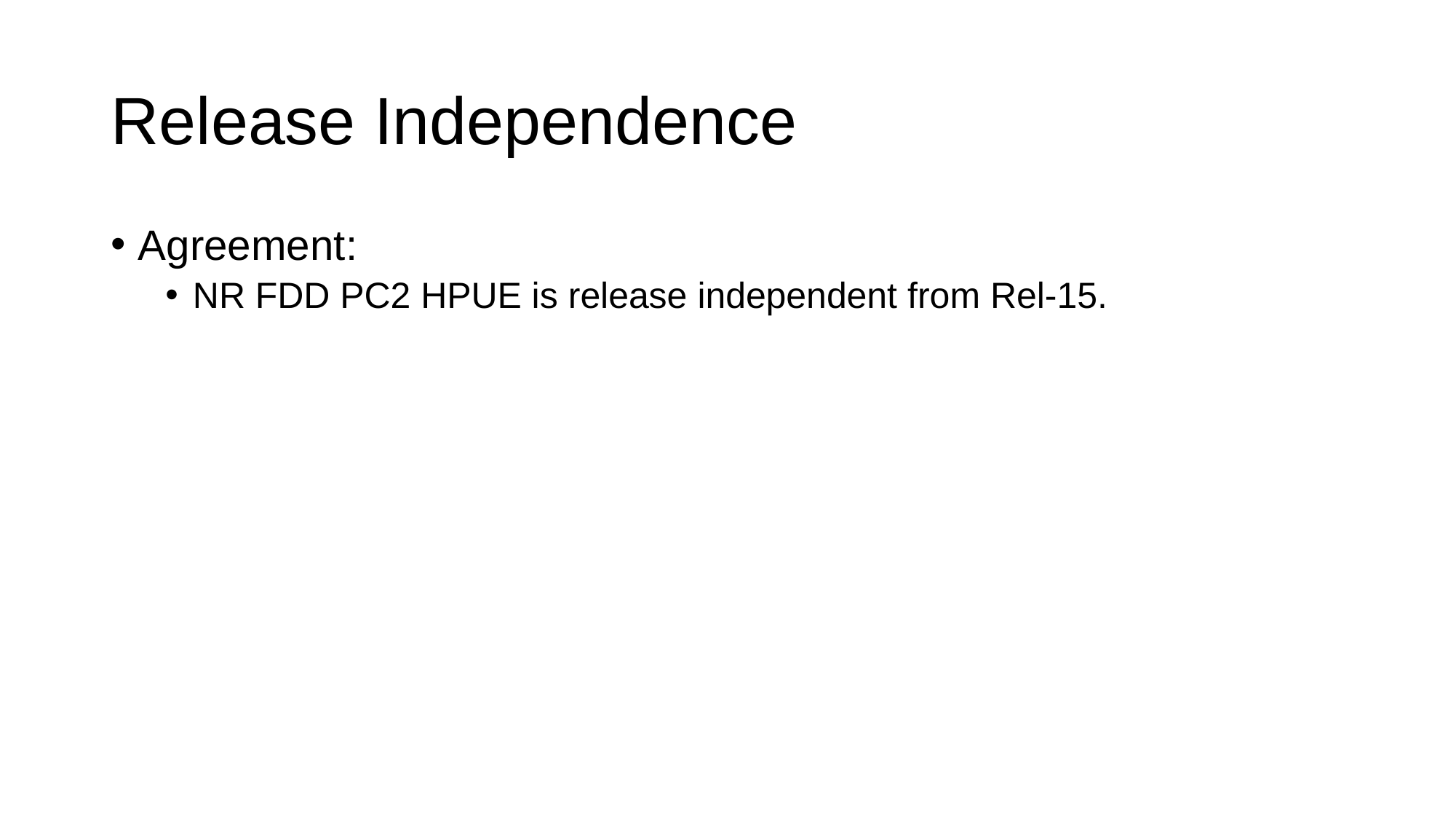

# Release Independence
Agreement:
NR FDD PC2 HPUE is release independent from Rel-15.